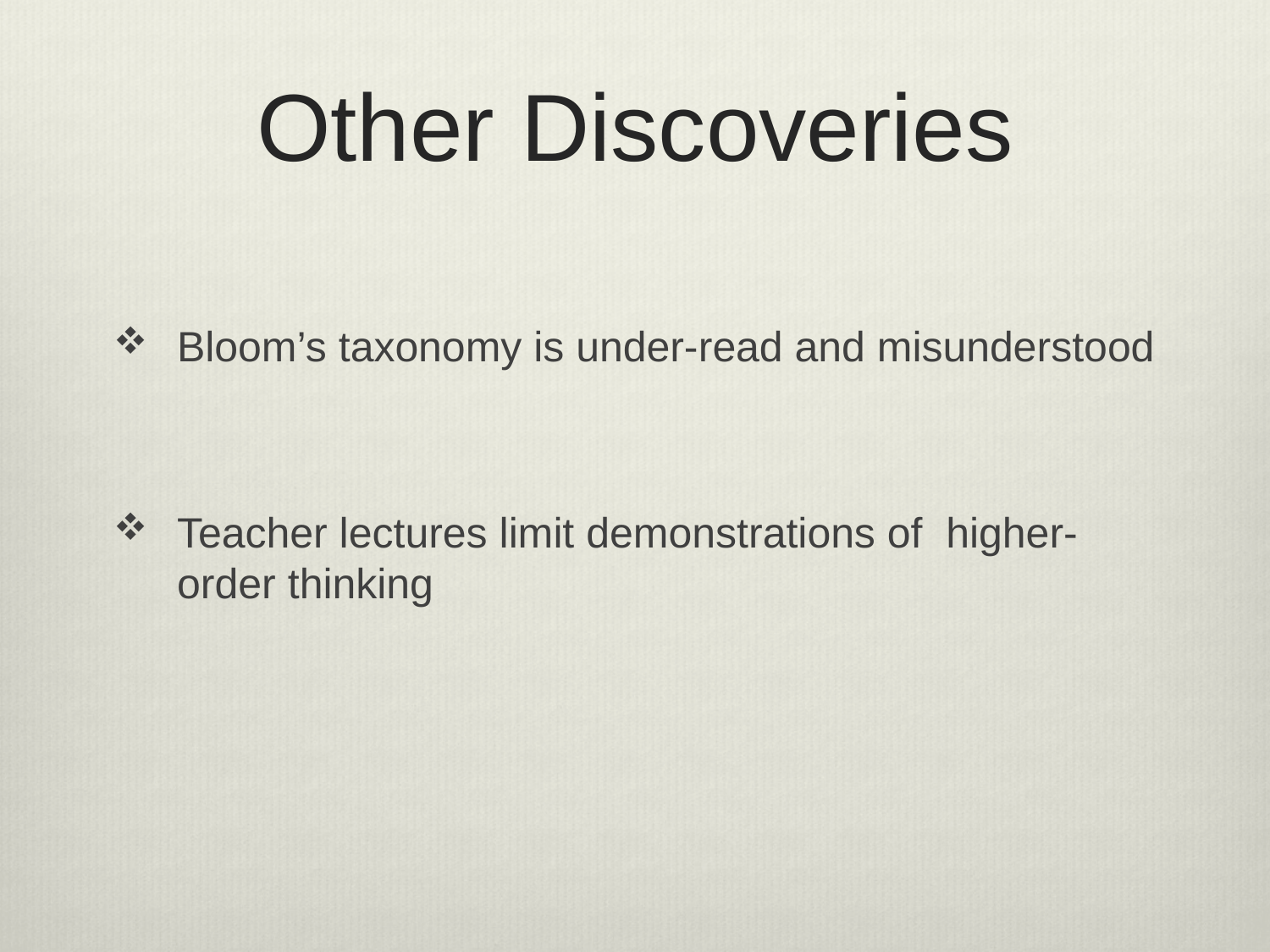

# Other Discoveries

Bloom’s taxonomy is under-read and misunderstood

Teacher lectures limit demonstrations of  higher-order thinking